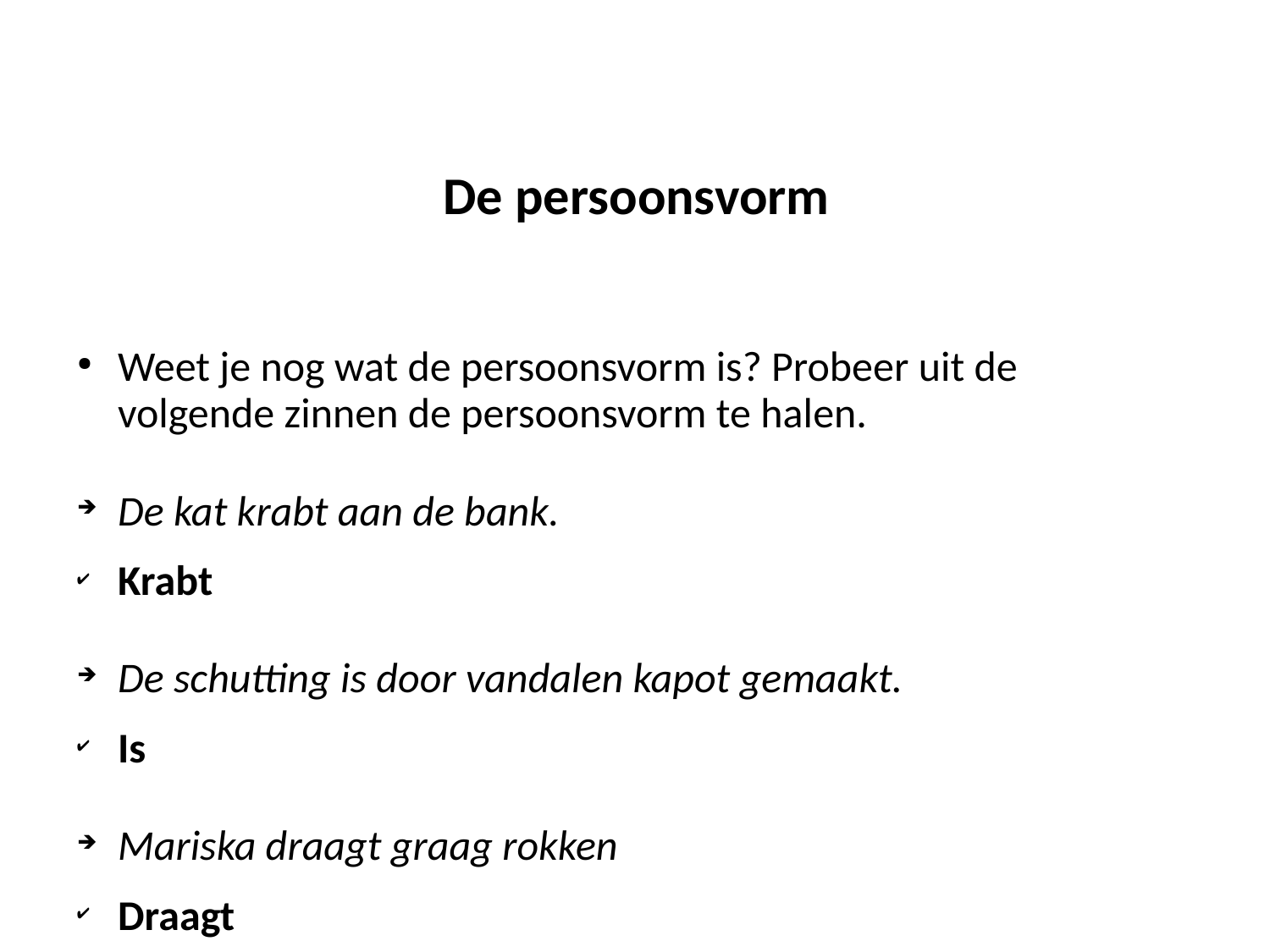

# De persoonsvorm

Weet je nog wat de persoonsvorm is? Probeer uit de volgende zinnen de persoonsvorm te halen.
De kat krabt aan de bank.
Krabt
De schutting is door vandalen kapot gemaakt.
Is
Mariska draagt graag rokken
Draagt